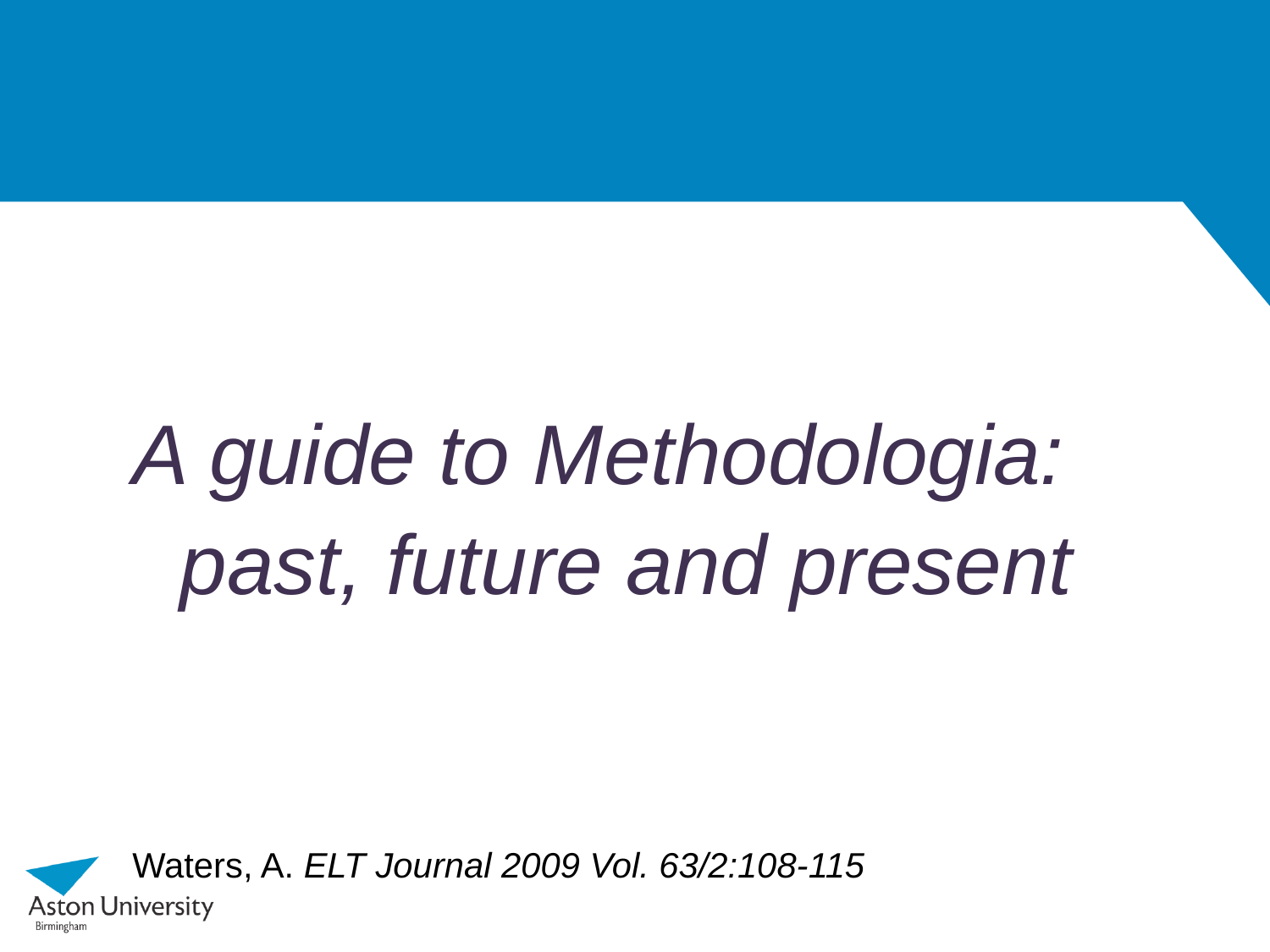

#

A guide to Methodologia: past, future and present

Waters, A. ELT Journal 2009 Vol. 63/2:108-115